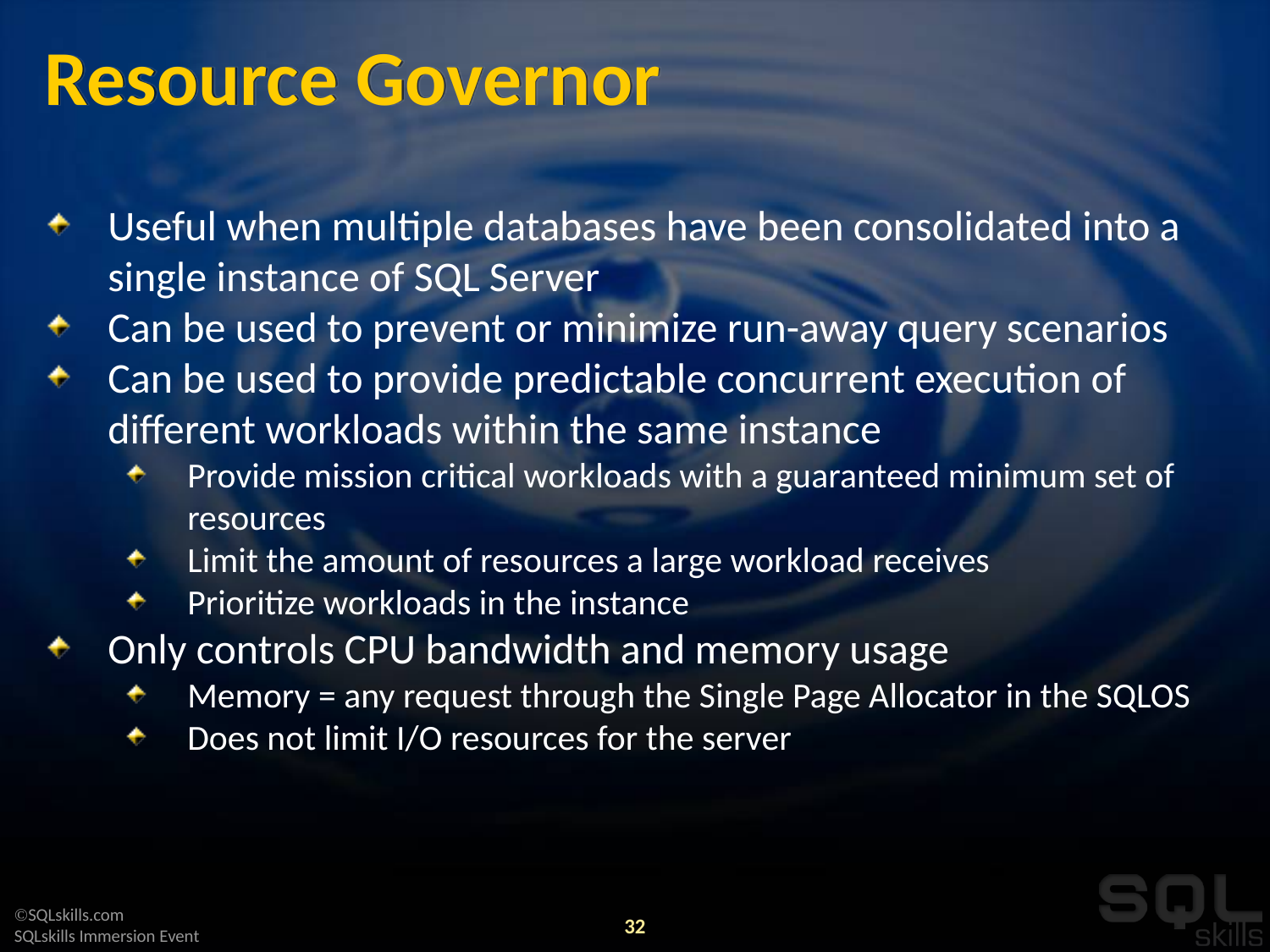

# Resource Governor
Useful when multiple databases have been consolidated into a single instance of SQL Server
Can be used to prevent or minimize run-away query scenarios
Can be used to provide predictable concurrent execution of different workloads within the same instance
Provide mission critical workloads with a guaranteed minimum set of resources
Limit the amount of resources a large workload receives
Prioritize workloads in the instance
Only controls CPU bandwidth and memory usage
Memory = any request through the Single Page Allocator in the SQLOS
Does not limit I/O resources for the server
32